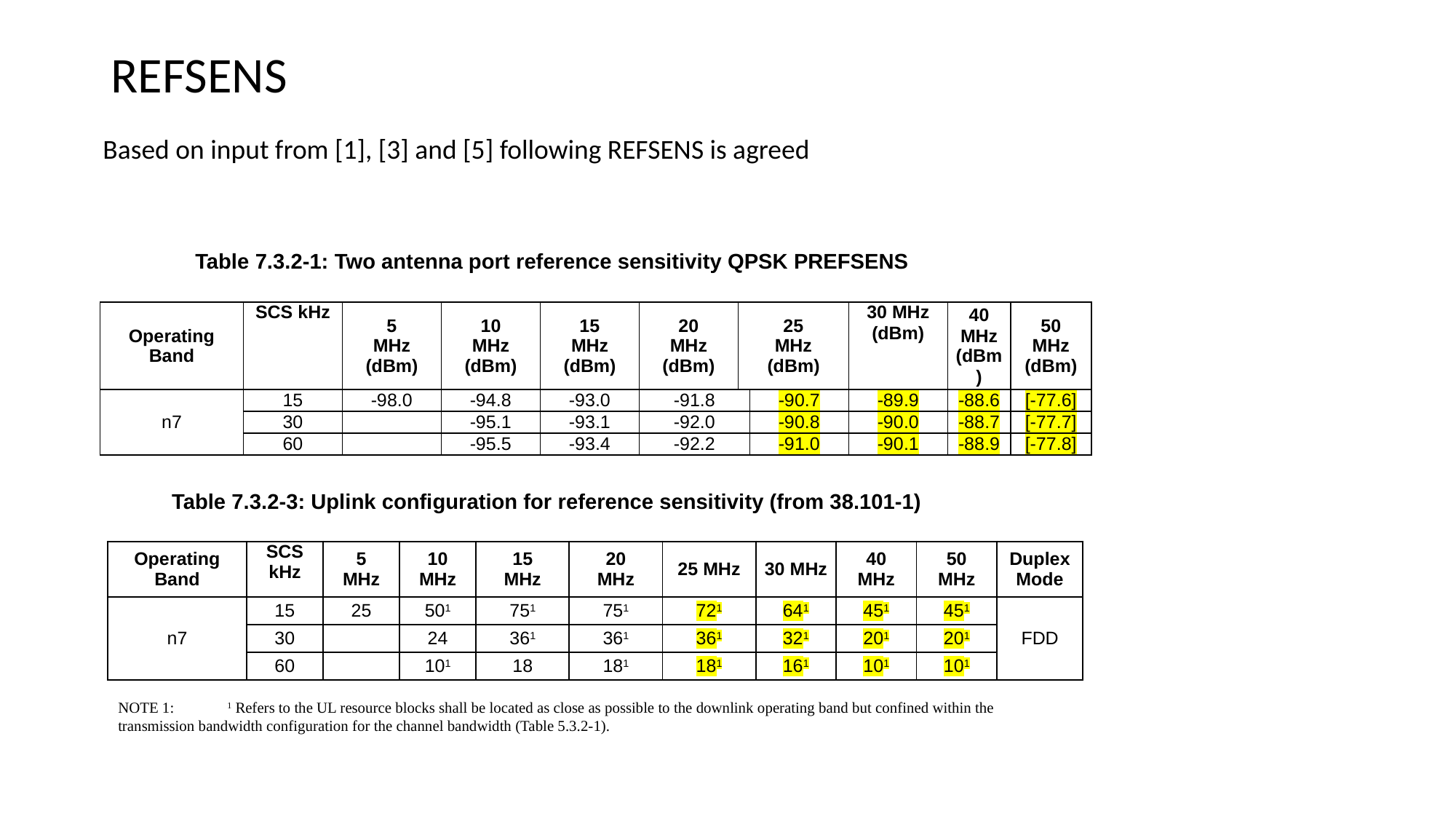

# REFSENS
Based on input from [1], [3] and [5] following REFSENS is agreed
Table 7.3.2-1: Two antenna port reference sensitivity QPSK PREFSENS

| Operating Band | SCS kHz | 5 MHz (dBm) | 10 MHz (dBm) | 15 MHz (dBm) | 20 MHz (dBm) | 25 MHz (dBm) |  | 30 MHz (dBm) | 40 MHz (dBm) | 50 MHz (dBm) |
| --- | --- | --- | --- | --- | --- | --- | --- | --- | --- | --- |
| n7 | 15 | -98.0 | -94.8 | -93.0 | -91.8 |  | -90.7 | -89.9 | -88.6 | [-77.6] |
|  | 30 |  | -95.1 | -93.1 | -92.0 |  | -90.8 | -90.0 | -88.7 | [-77.7] |
|  | 60 |  | -95.5 | -93.4 | -92.2 |  | -91.0 | -90.1 | -88.9 | [-77.8] |
Table 7.3.2-3: Uplink configuration for reference sensitivity (from 38.101-1)
| Operating Band | SCS kHz | 5 MHz | 10 MHz | 15 MHz | 20 MHz | 25 MHz | 30 MHz | 40 MHz | 50 MHz | Duplex Mode |
| --- | --- | --- | --- | --- | --- | --- | --- | --- | --- | --- |
| n7 | 15 | 25 | 501 | 751 | 751 | 721 | 641 | 451 | 451 | FDD |
|  | 30 |  | 24 | 361 | 361 | 361 | 321 | 201 | 201 |  |
|  | 60 |  | 101 | 18 | 181 | 181 | 161 | 101 | 101 |  |
NOTE 1:	1 Refers to the UL resource blocks shall be located as close as possible to the downlink operating band but confined within the transmission bandwidth configuration for the channel bandwidth (Table 5.3.2-1).